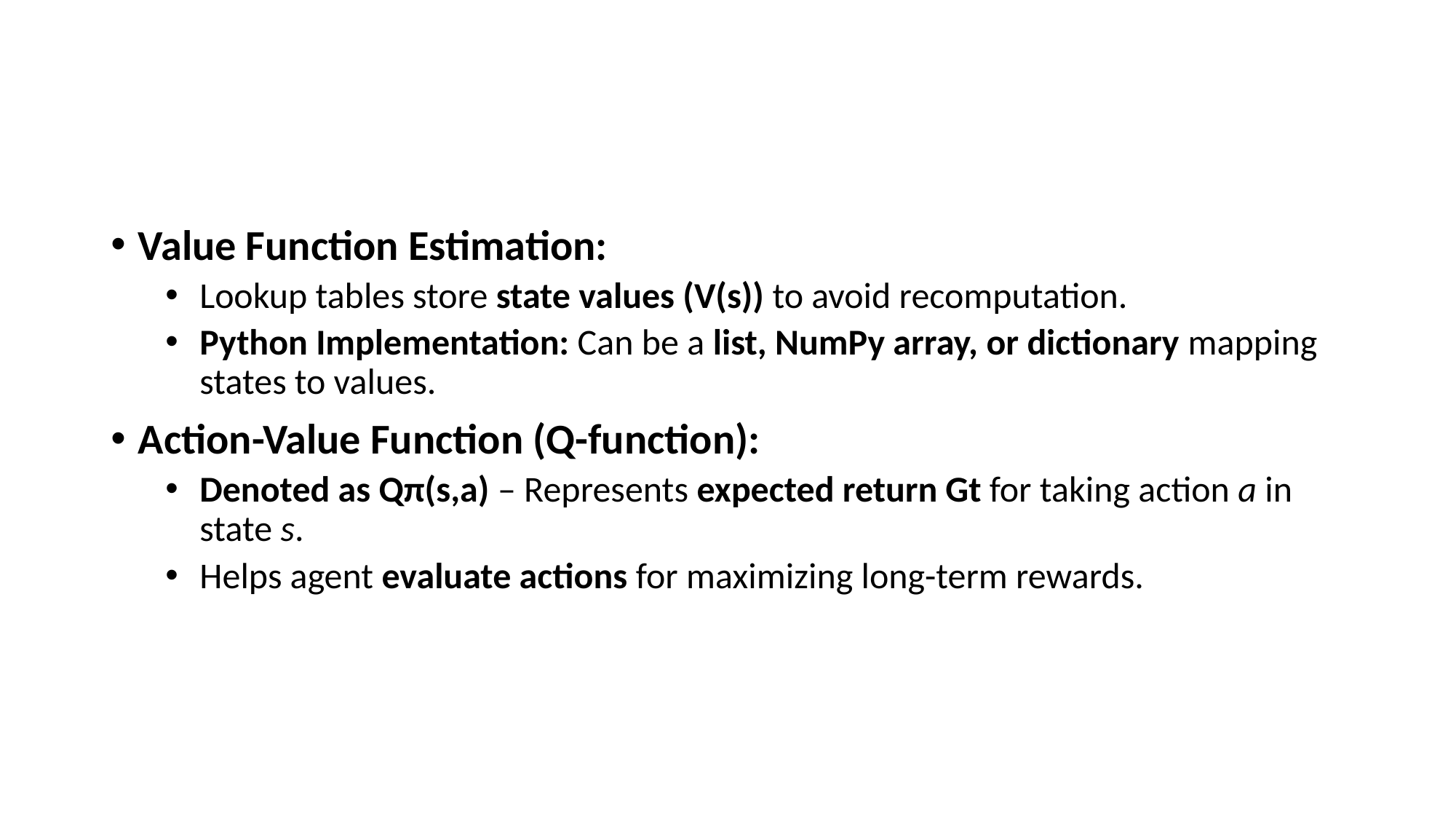

#
Value Function Estimation:
Lookup tables store state values (V(s)) to avoid recomputation.
Python Implementation: Can be a list, NumPy array, or dictionary mapping states to values.
Action-Value Function (Q-function):
Denoted as Qπ(s,a) – Represents expected return Gt for taking action a in state s.
Helps agent evaluate actions for maximizing long-term rewards.